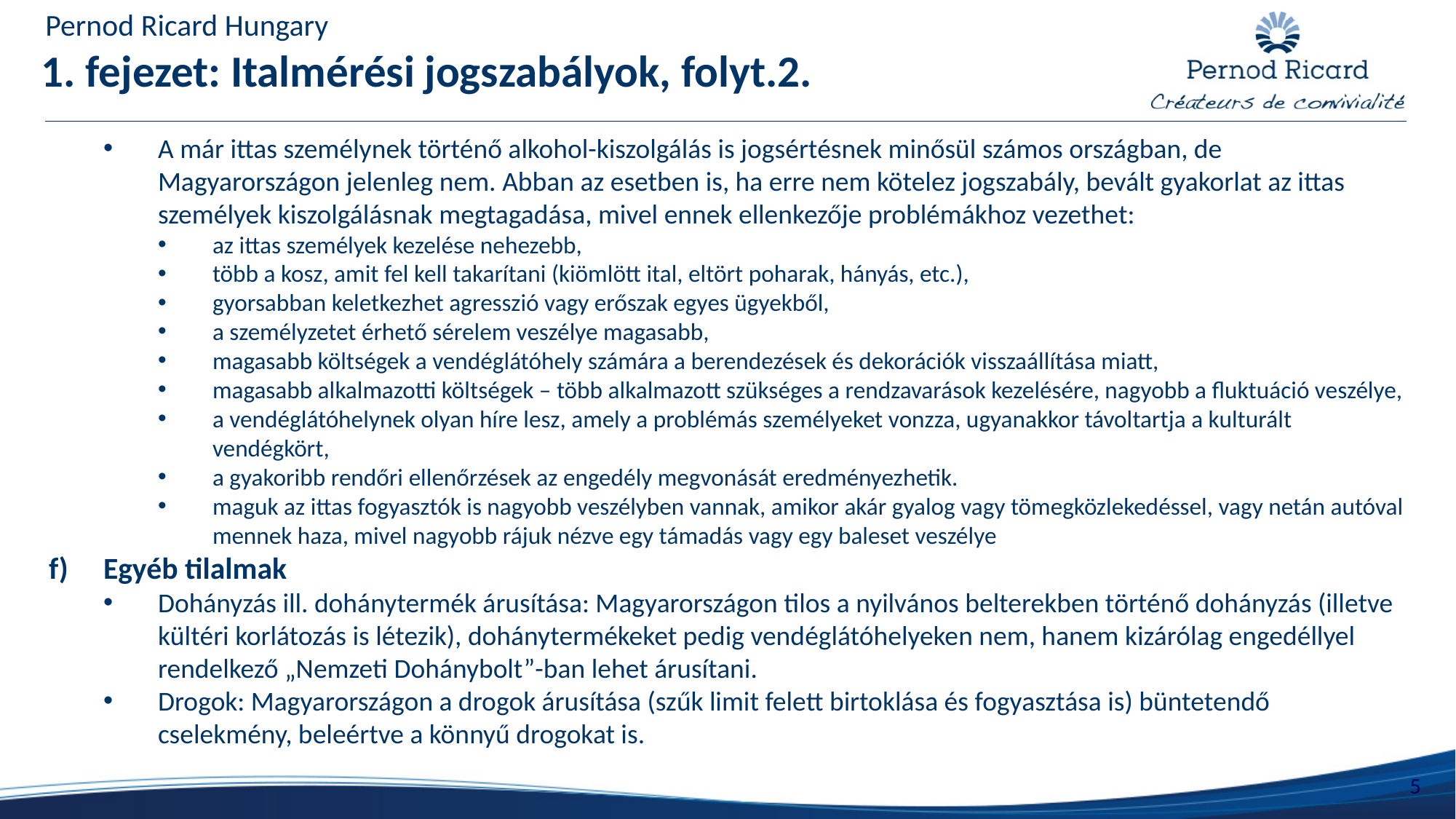

Pernod Ricard Hungary
# 1. fejezet: Italmérési jogszabályok, folyt.2.
A már ittas személynek történő alkohol-kiszolgálás is jogsértésnek minősül számos országban, de Magyarországon jelenleg nem. Abban az esetben is, ha erre nem kötelez jogszabály, bevált gyakorlat az ittas személyek kiszolgálásnak megtagadása, mivel ennek ellenkezője problémákhoz vezethet:
az ittas személyek kezelése nehezebb,
több a kosz, amit fel kell takarítani (kiömlött ital, eltört poharak, hányás, etc.),
gyorsabban keletkezhet agresszió vagy erőszak egyes ügyekből,
a személyzetet érhető sérelem veszélye magasabb,
magasabb költségek a vendéglátóhely számára a berendezések és dekorációk visszaállítása miatt,
magasabb alkalmazotti költségek – több alkalmazott szükséges a rendzavarások kezelésére, nagyobb a fluktuáció veszélye,
a vendéglátóhelynek olyan híre lesz, amely a problémás személyeket vonzza, ugyanakkor távoltartja a kulturált vendégkört,
a gyakoribb rendőri ellenőrzések az engedély megvonását eredményezhetik.
maguk az ittas fogyasztók is nagyobb veszélyben vannak, amikor akár gyalog vagy tömegközlekedéssel, vagy netán autóval mennek haza, mivel nagyobb rájuk nézve egy támadás vagy egy baleset veszélye
Egyéb tilalmak
Dohányzás ill. dohánytermék árusítása: Magyarországon tilos a nyilvános belterekben történő dohányzás (illetve kültéri korlátozás is létezik), dohánytermékeket pedig vendéglátóhelyeken nem, hanem kizárólag engedéllyel rendelkező „Nemzeti Dohánybolt”-ban lehet árusítani.
Drogok: Magyarországon a drogok árusítása (szűk limit felett birtoklása és fogyasztása is) büntetendő cselekmény, beleértve a könnyű drogokat is.
5
5